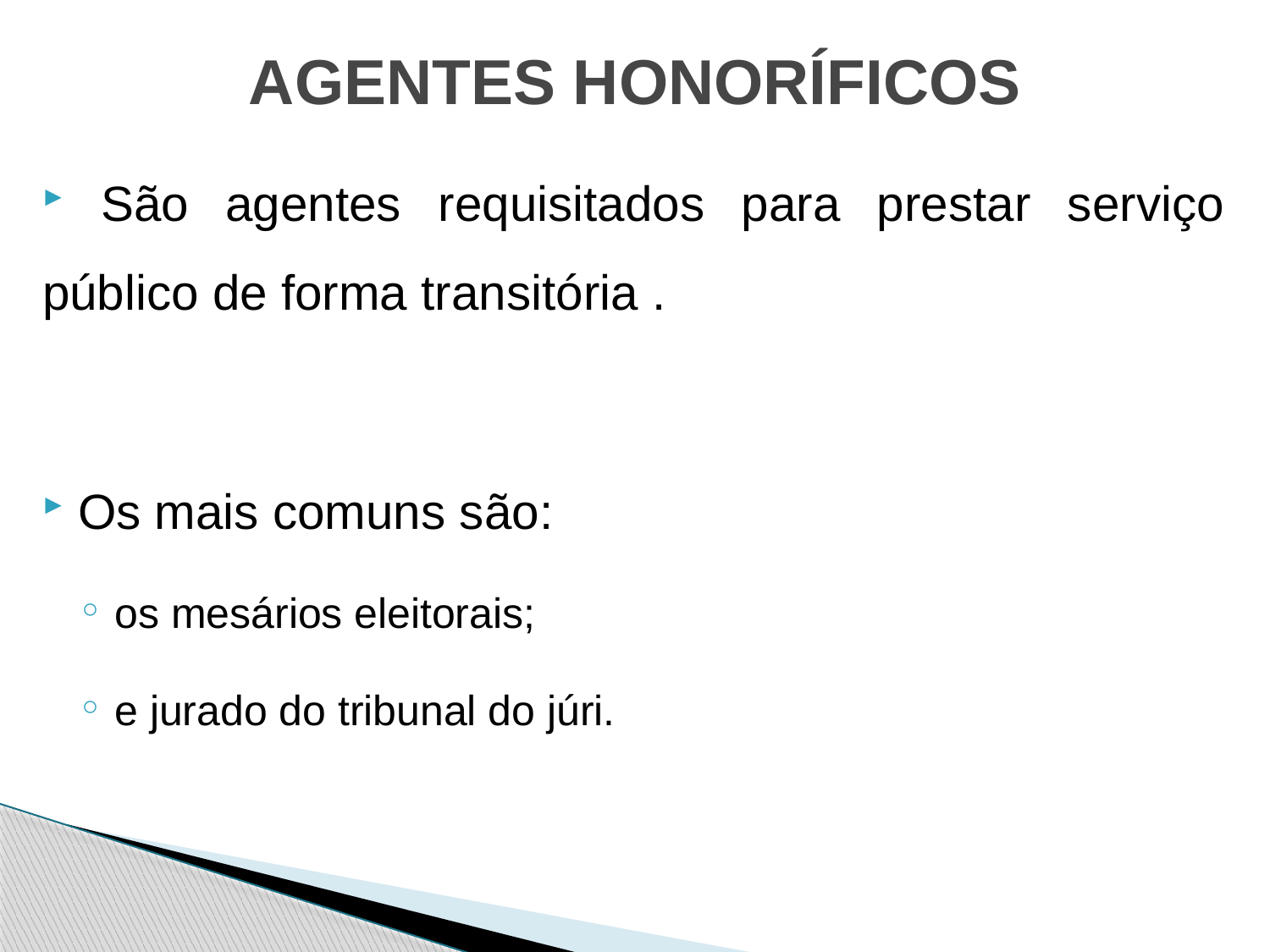

# AGENTES HONORÍFICOS
 São agentes requisitados para prestar serviço público de forma transitória .

 Os mais comuns são:
 os mesários eleitorais;
 e jurado do tribunal do júri.